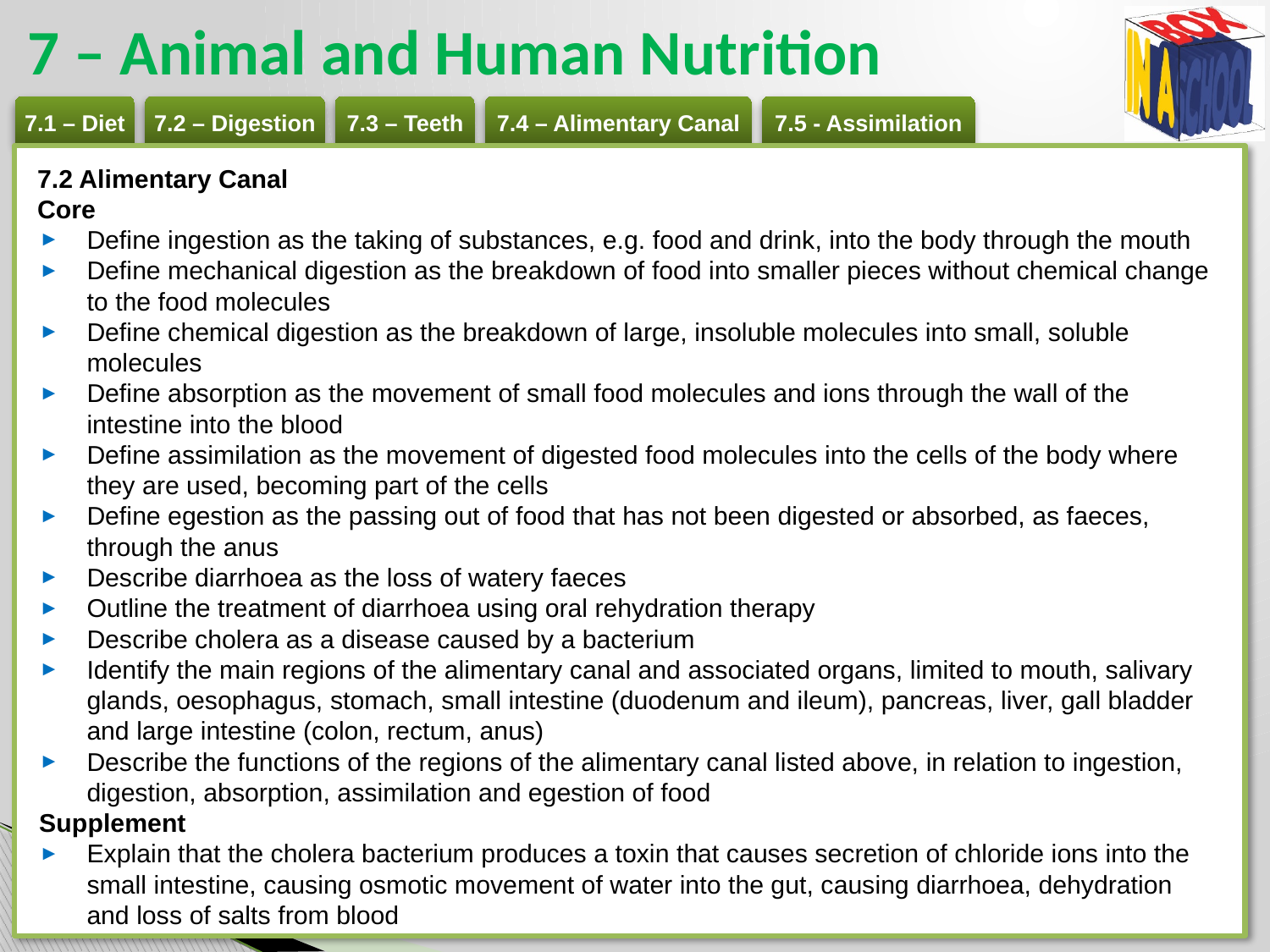

# 7 – Animal and Human Nutrition
7.2 Alimentary Canal
Core
Define ingestion as the taking of substances, e.g. food and drink, into the body through the mouth
Define mechanical digestion as the breakdown of food into smaller pieces without chemical change to the food molecules
Define chemical digestion as the breakdown of large, insoluble molecules into small, soluble molecules
Define absorption as the movement of small food molecules and ions through the wall of the intestine into the blood
Define assimilation as the movement of digested food molecules into the cells of the body where they are used, becoming part of the cells
Define egestion as the passing out of food that has not been digested or absorbed, as faeces, through the anus
Describe diarrhoea as the loss of watery faeces
Outline the treatment of diarrhoea using oral rehydration therapy
Describe cholera as a disease caused by a bacterium
Identify the main regions of the alimentary canal and associated organs, limited to mouth, salivary glands, oesophagus, stomach, small intestine (duodenum and ileum), pancreas, liver, gall bladder and large intestine (colon, rectum, anus)
Describe the functions of the regions of the alimentary canal listed above, in relation to ingestion, digestion, absorption, assimilation and egestion of food
Supplement
Explain that the cholera bacterium produces a toxin that causes secretion of chloride ions into the small intestine, causing osmotic movement of water into the gut, causing diarrhoea, dehydration and loss of salts from blood